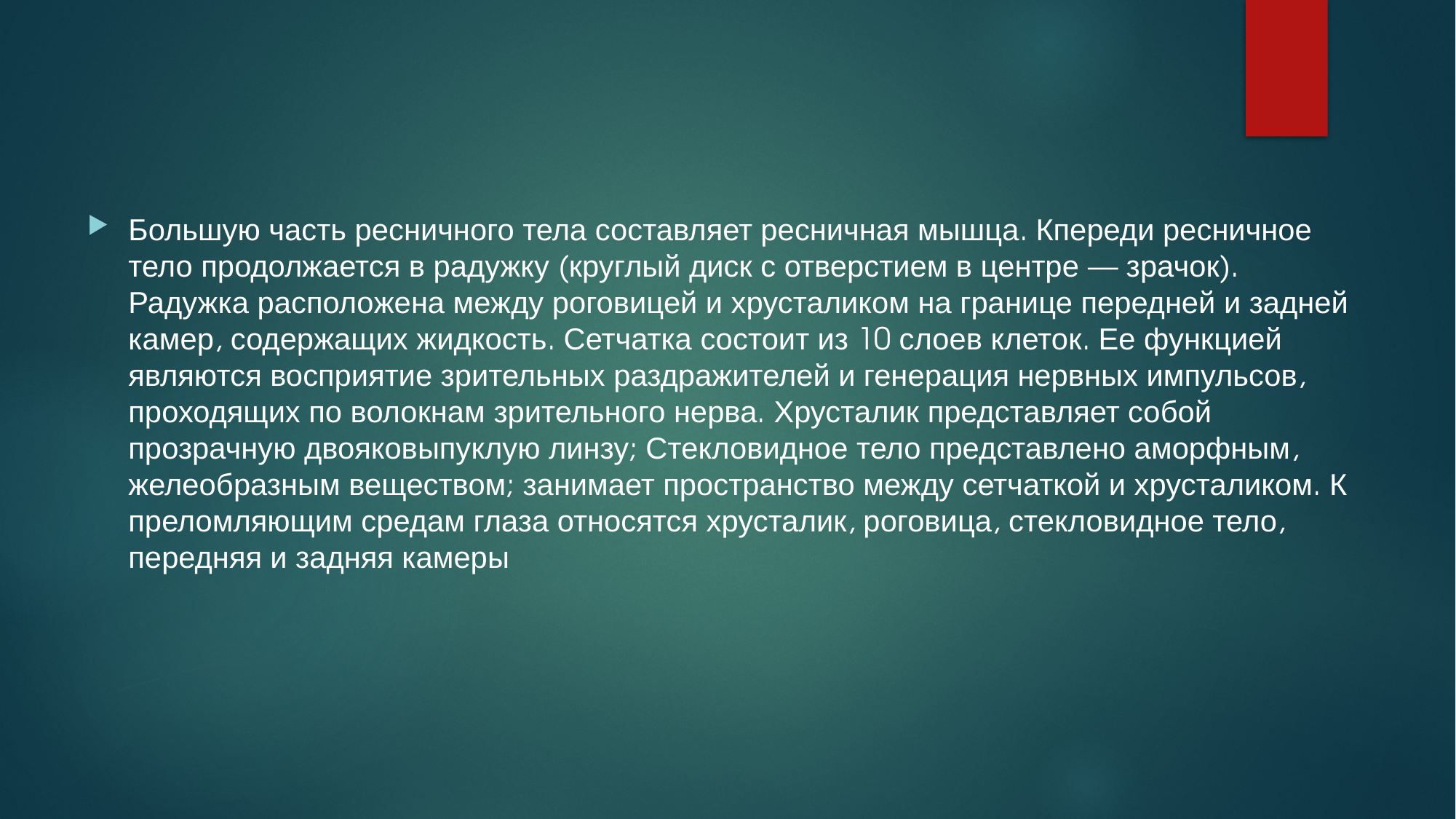

Большую часть ресничного тела составляет ресничная мышца. Кпереди ресничное тело продолжается в радужку (круглый диск с отверстием в центре — зрачок). Радужка располо­жена между роговицей и хрусталиком на границе передней и зад­ней камер, содержащих жидкость. Сетчатка состоит из 10 слоев клеток. Ее функцией являются восприятие зрительных раздражи­телей и генерация нервных импульсов, проходящих по волокнам зрительного нерва. Хрусталик представляет со­бой прозрачную двояковыпуклую линзу; Стекловид­ное тело представлено аморфным, желеобразным веществом; за­нимает пространство между сетчаткой и хрусталиком. К прелом­ляющим средам глаза относятся хрусталик, роговица, стекловидное тело, передняя и задняя камеры